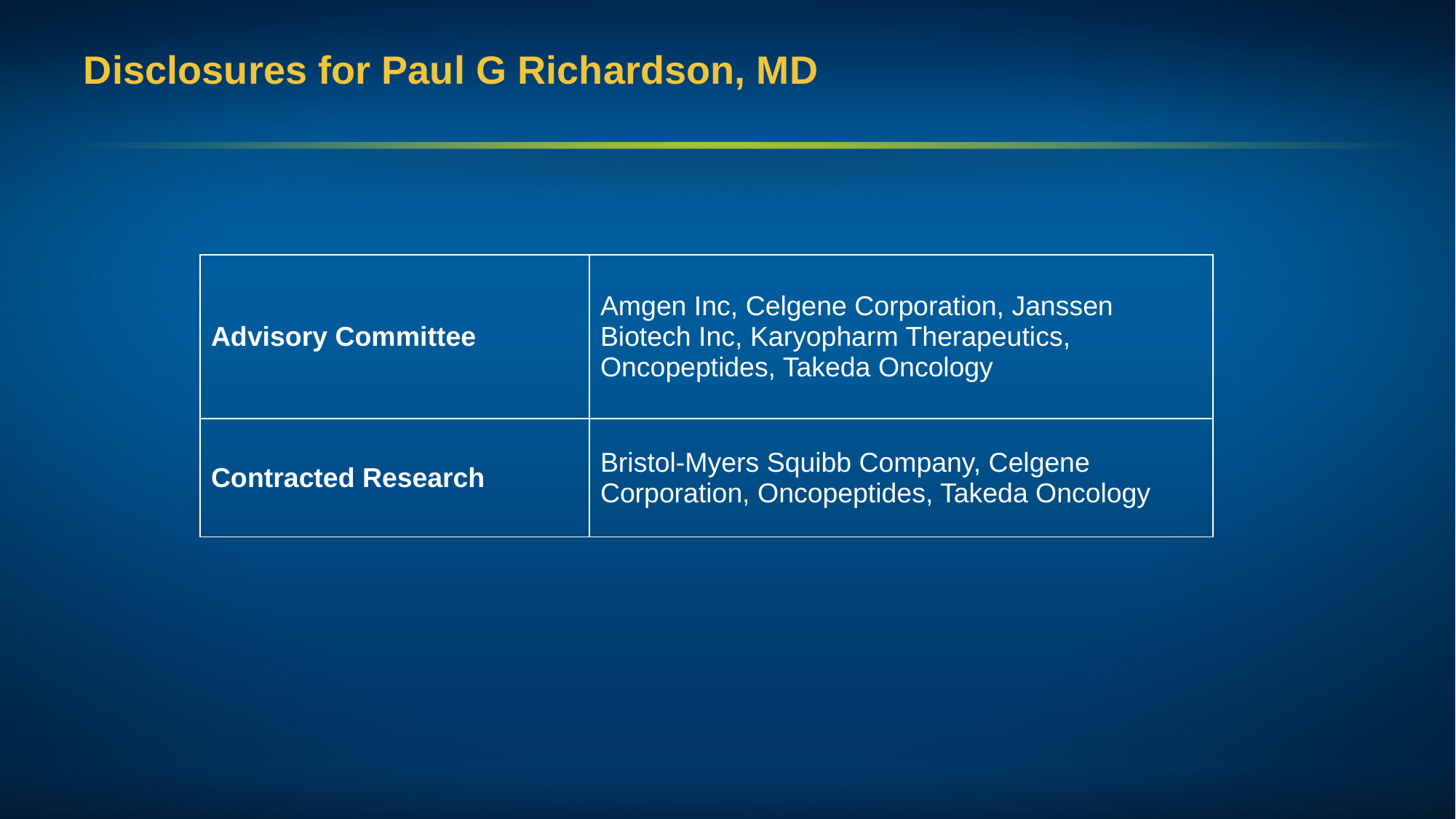

# Disclosures for Paul G Richardson, MD
| Advisory Committee | Amgen Inc, Celgene Corporation, Janssen Biotech Inc, Karyopharm Therapeutics, Oncopeptides, Takeda Oncology |
| --- | --- |
| Contracted Research | Bristol-Myers Squibb Company, Celgene Corporation, Oncopeptides, Takeda Oncology |